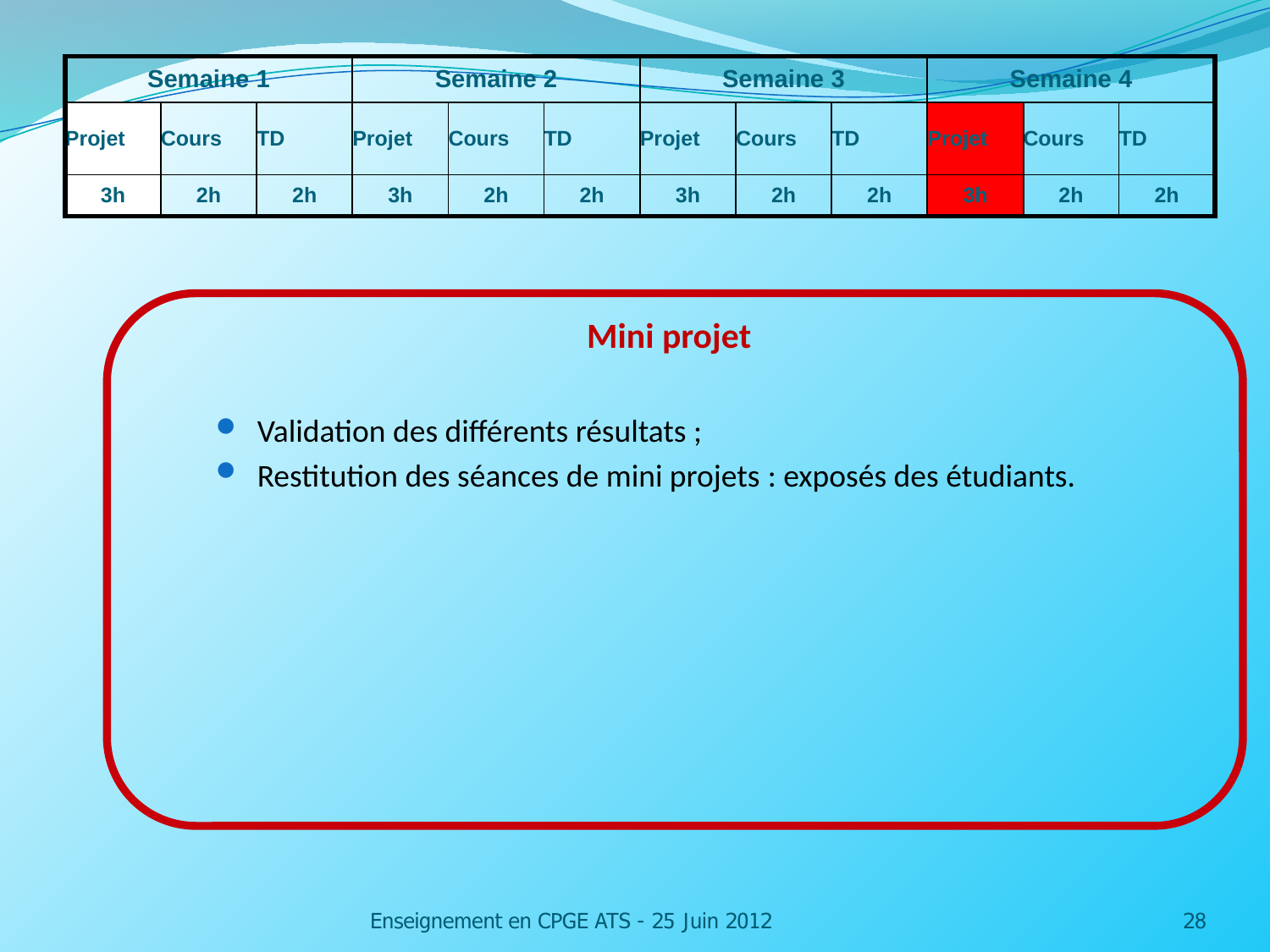

| Semaine 1 |  |  | Semaine 2 |  |  | Semaine 3 |  |  | Semaine 4 |  |  |
| --- | --- | --- | --- | --- | --- | --- | --- | --- | --- | --- | --- |
| Projet | Cours | TD | Projet | Cours | TD | Projet | Cours | TD | Projet | Cours | TD |
| 3h | 2h | 2h | 3h | 2h | 2h | 3h | 2h | 2h | 3h | 2h | 2h |

Mini projet

 Validation des différents résultats ;
 Restitution des séances de mini projets : exposés des étudiants.
Enseignement en CPGE ATS - 25 Juin 2012
28